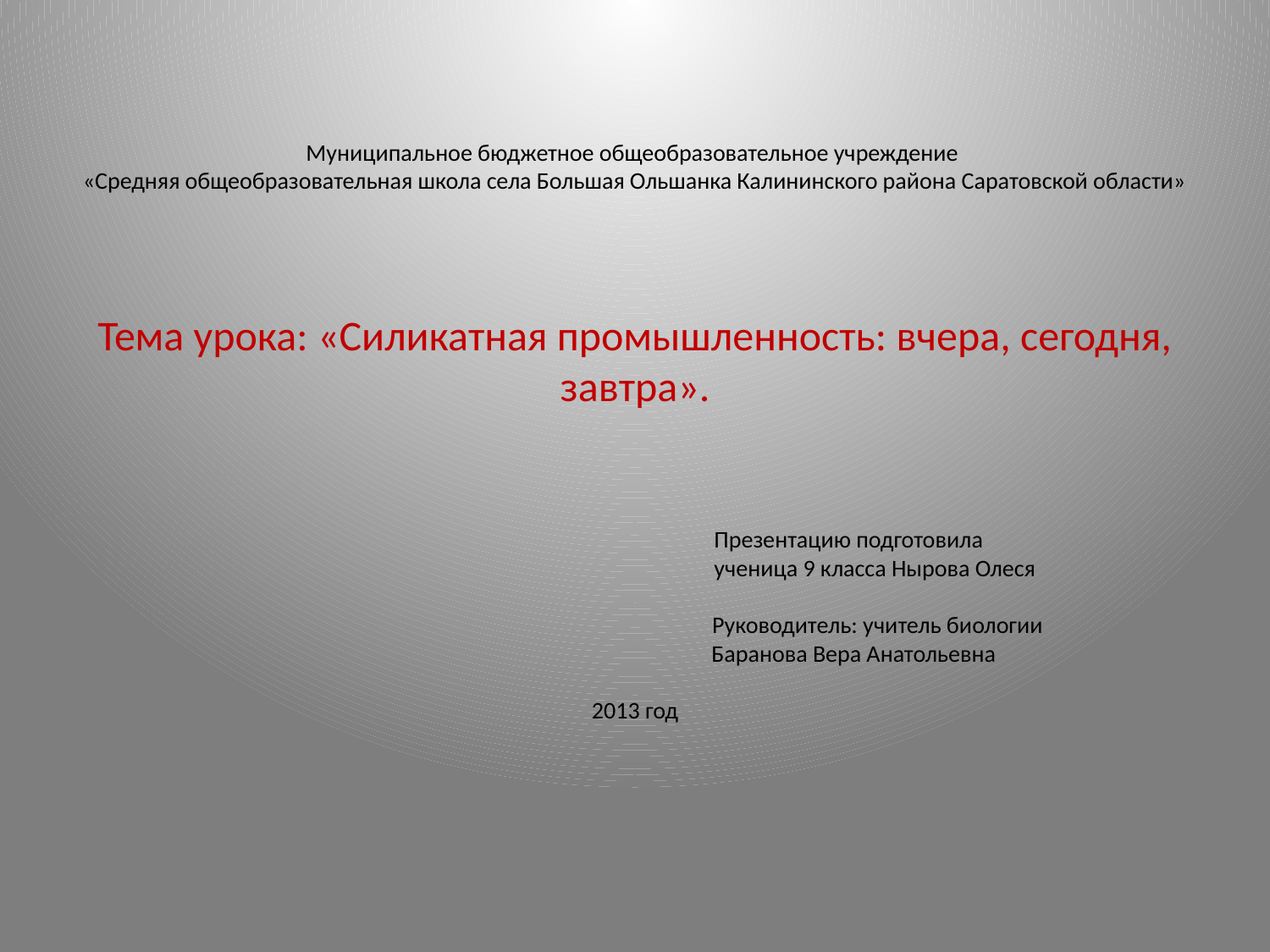

# Муниципальное бюджетное общеобразовательное учреждение «Средняя общеобразовательная школа села Большая Ольшанка Калининского района Саратовской области» Тема урока: «Силикатная промышленность: вчера, сегодня, завтра». Презентацию подготовила ученица 9 класса Нырова Олеся Руководитель: учитель биологии Баранова Вера Анатольевна 2013 год